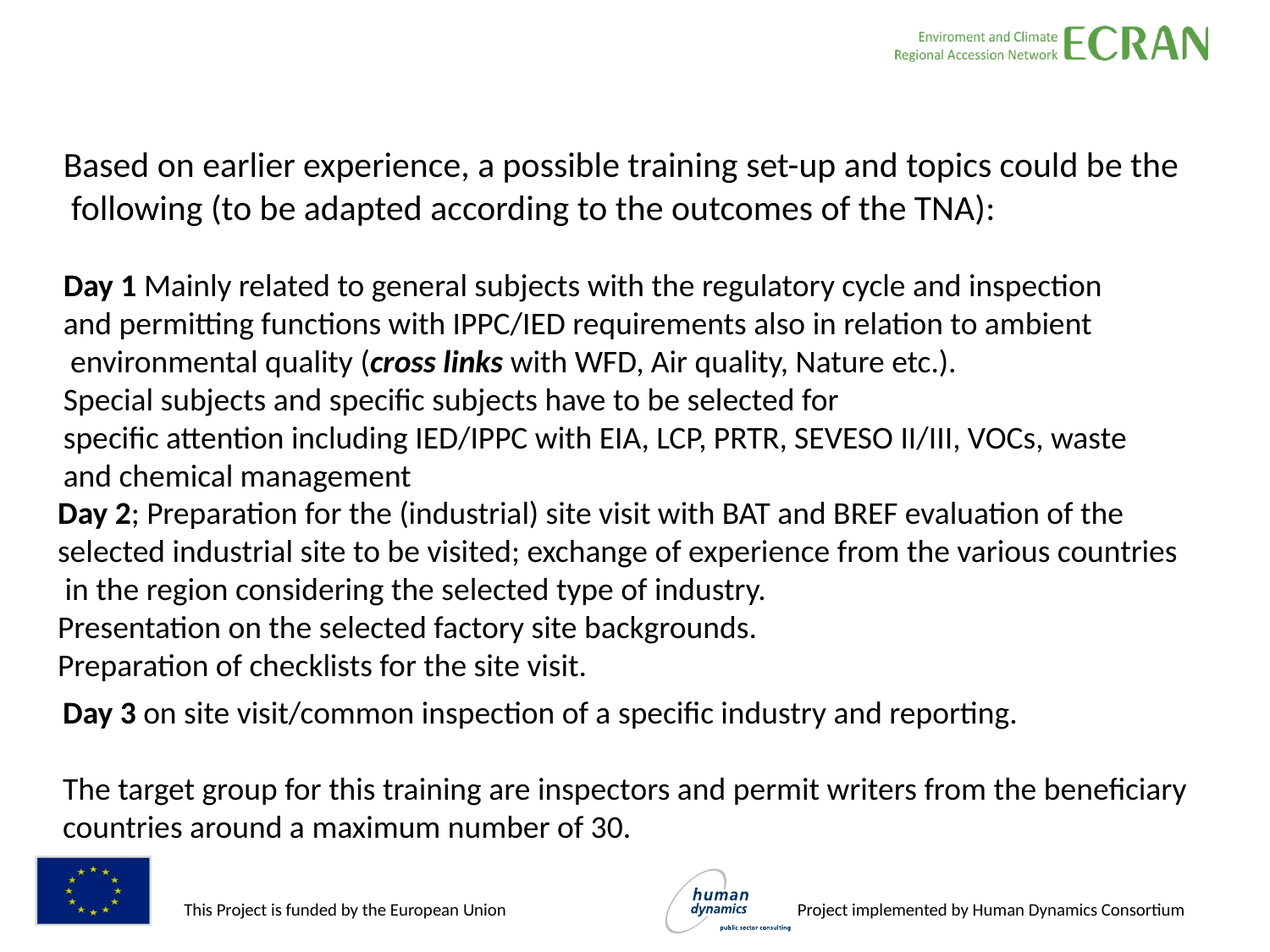

Based on earlier experience, a possible training set-up and topics could be the
 following (to be adapted according to the outcomes of the TNA):

Day 1 Mainly related to general subjects with the regulatory cycle and inspection
and permitting functions with IPPC/IED requirements also in relation to ambient
 environmental quality (cross links with WFD, Air quality, Nature etc.).
Special subjects and specific subjects have to be selected for
specific attention including IED/IPPC with EIA, LCP, PRTR, SEVESO II/III, VOCs, waste
and chemical management

#
Day 2; Preparation for the (industrial) site visit with BAT and BREF evaluation of the
selected industrial site to be visited; exchange of experience from the various countries
 in the region considering the selected type of industry.
Presentation on the selected factory site backgrounds.
Preparation of checklists for the site visit.

Day 3 on site visit/common inspection of a specific industry and reporting.

The target group for this training are inspectors and permit writers from the beneficiary
countries around a maximum number of 30.